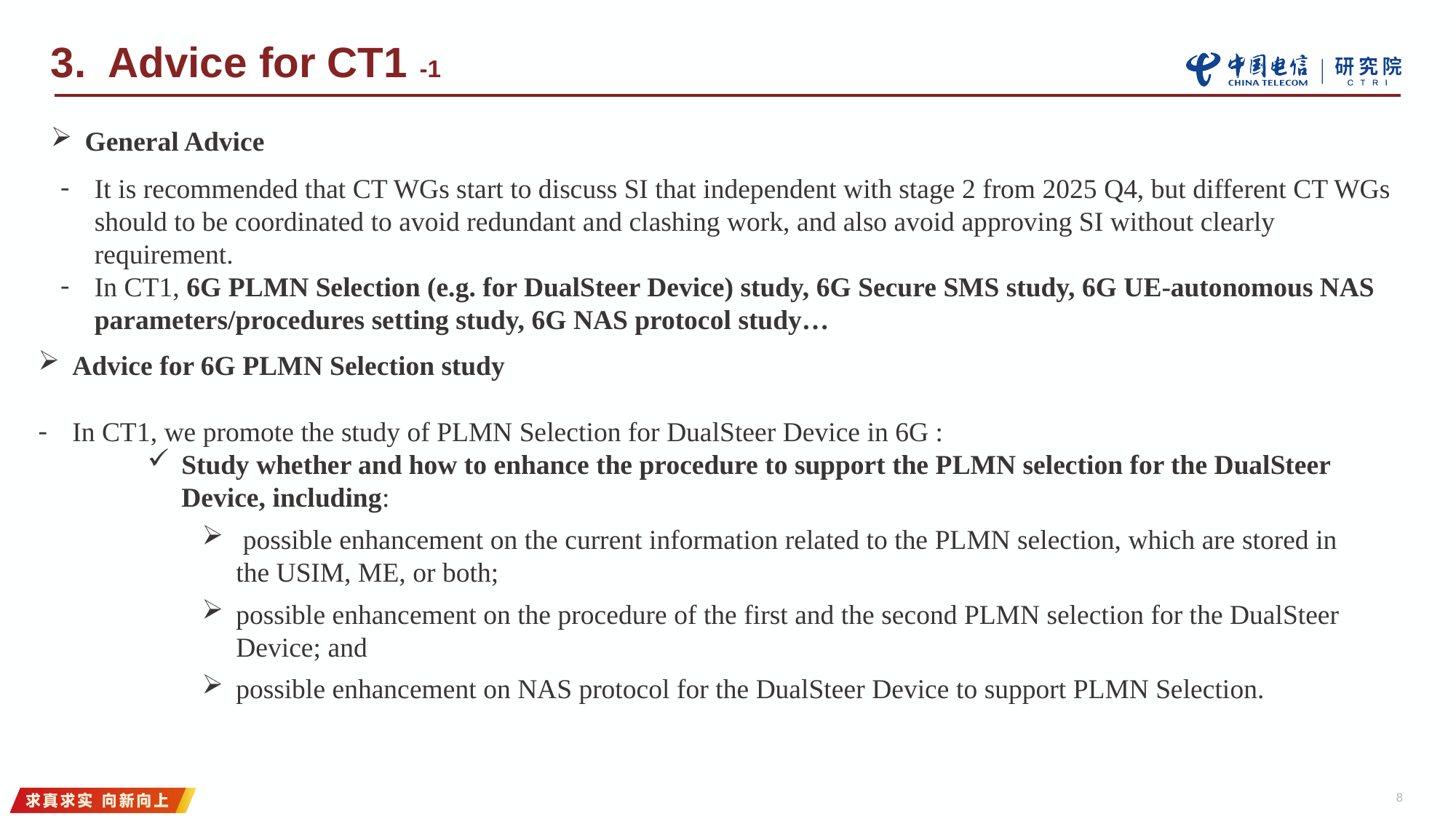

3.  Advice for CT1 -1
General Advice
It is recommended that CT WGs start to discuss SI that independent with stage 2 from 2025 Q4, but different CT WGs should to be coordinated to avoid redundant and clashing work, and also avoid approving SI without clearly requirement.
In CT1, 6G PLMN Selection (e.g. for DualSteer Device) study, 6G Secure SMS study, 6G UE-autonomous NAS parameters/procedures setting study, 6G NAS protocol study…
Advice for 6G PLMN Selection study
In CT1, we promote the study of PLMN Selection for DualSteer Device in 6G :
Study whether and how to enhance the procedure to support the PLMN selection for the DualSteer Device, including:
 possible enhancement on the current information related to the PLMN selection, which are stored in the USIM, ME, or both;
possible enhancement on the procedure of the first and the second PLMN selection for the DualSteer Device; and
possible enhancement on NAS protocol for the DualSteer Device to support PLMN Selection.